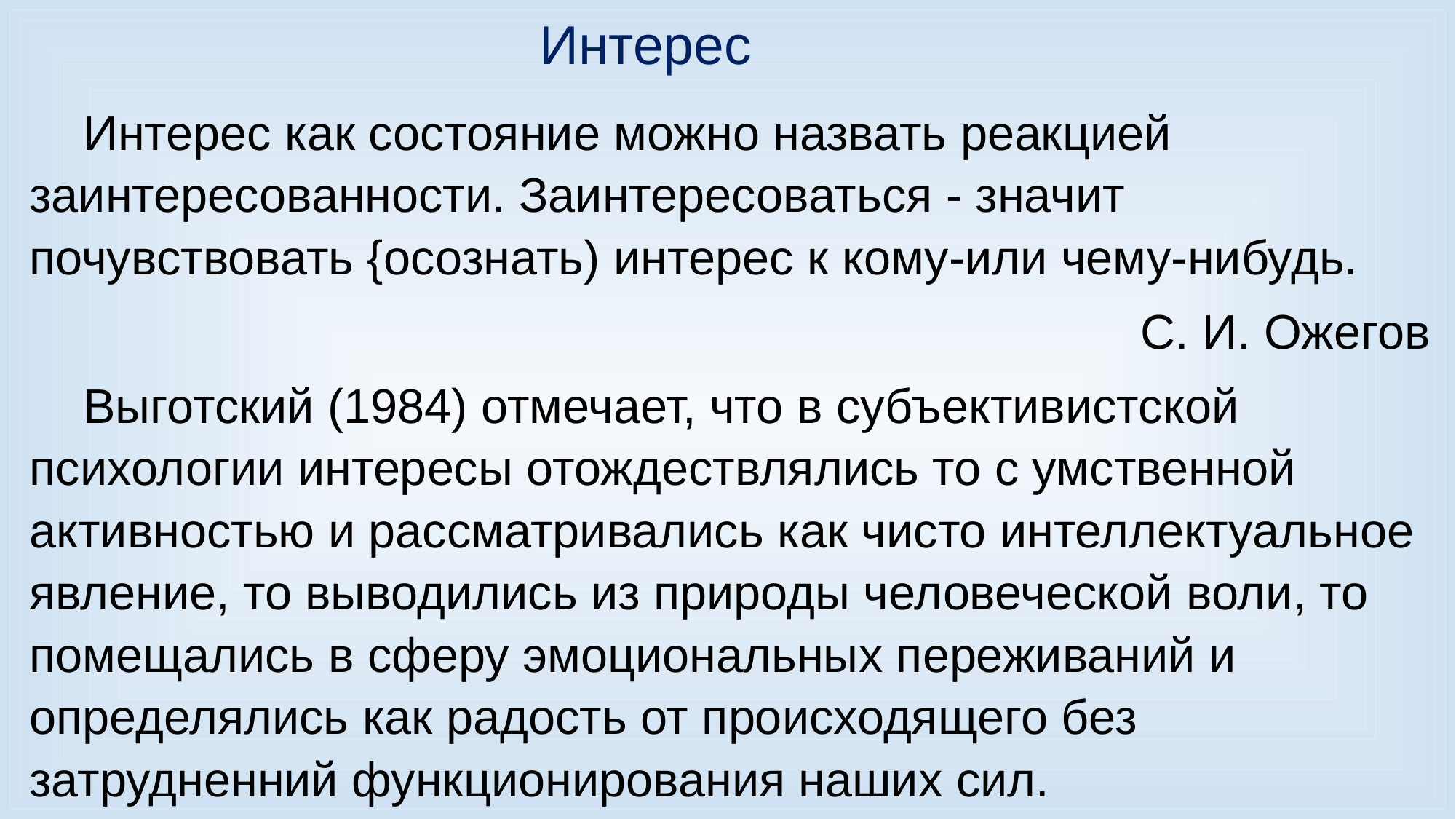

Интерес
Интерес как состояние можно назвать реакцией заинтересованности. Заинтересоваться - значит почувствовать {осознать) интерес к кому-или чему-нибудь.
С. И. Ожегов
Выготский (1984) отмечает, что в субъективистской психологии интересы отождествлялись то с умственной активностью и рассматривались как чисто интеллектуальное явление, то выводились из природы человеческой воли, то помещались в сферу эмоциональных переживаний и определялись как радость от происходящего без затрудненний функционирования наших сил.